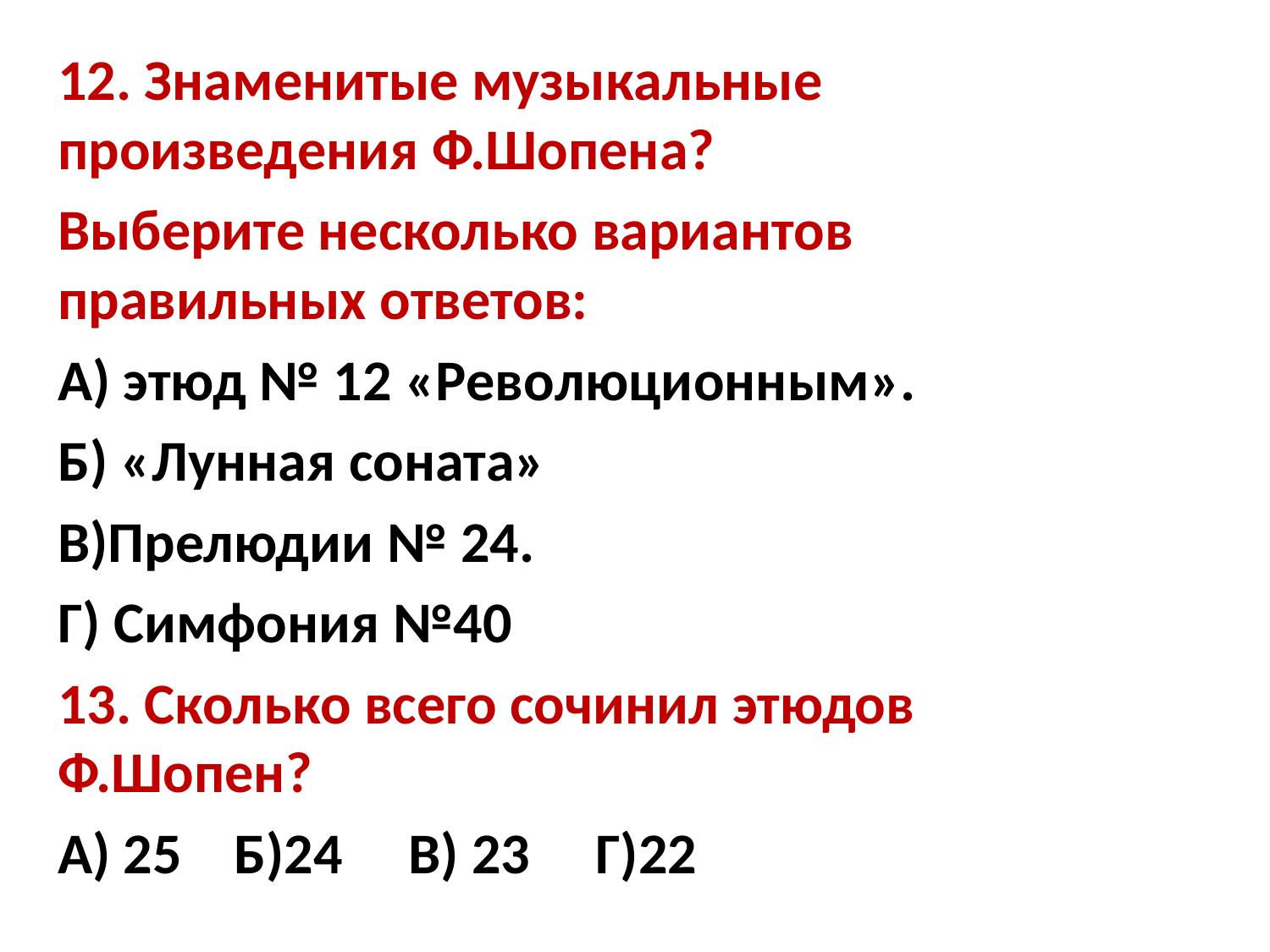

12. Знаменитые музыкальные произведения Ф.Шопена?
Выберите несколько вариантов правильных ответов:
А) этюд № 12 «Революционным».
Б) «Лунная соната»
В)Прелюдии № 24.
Г) Симфония №40
13. Сколько всего сочинил этюдов Ф.Шопен?
А) 25    Б)24     В) 23     Г)22